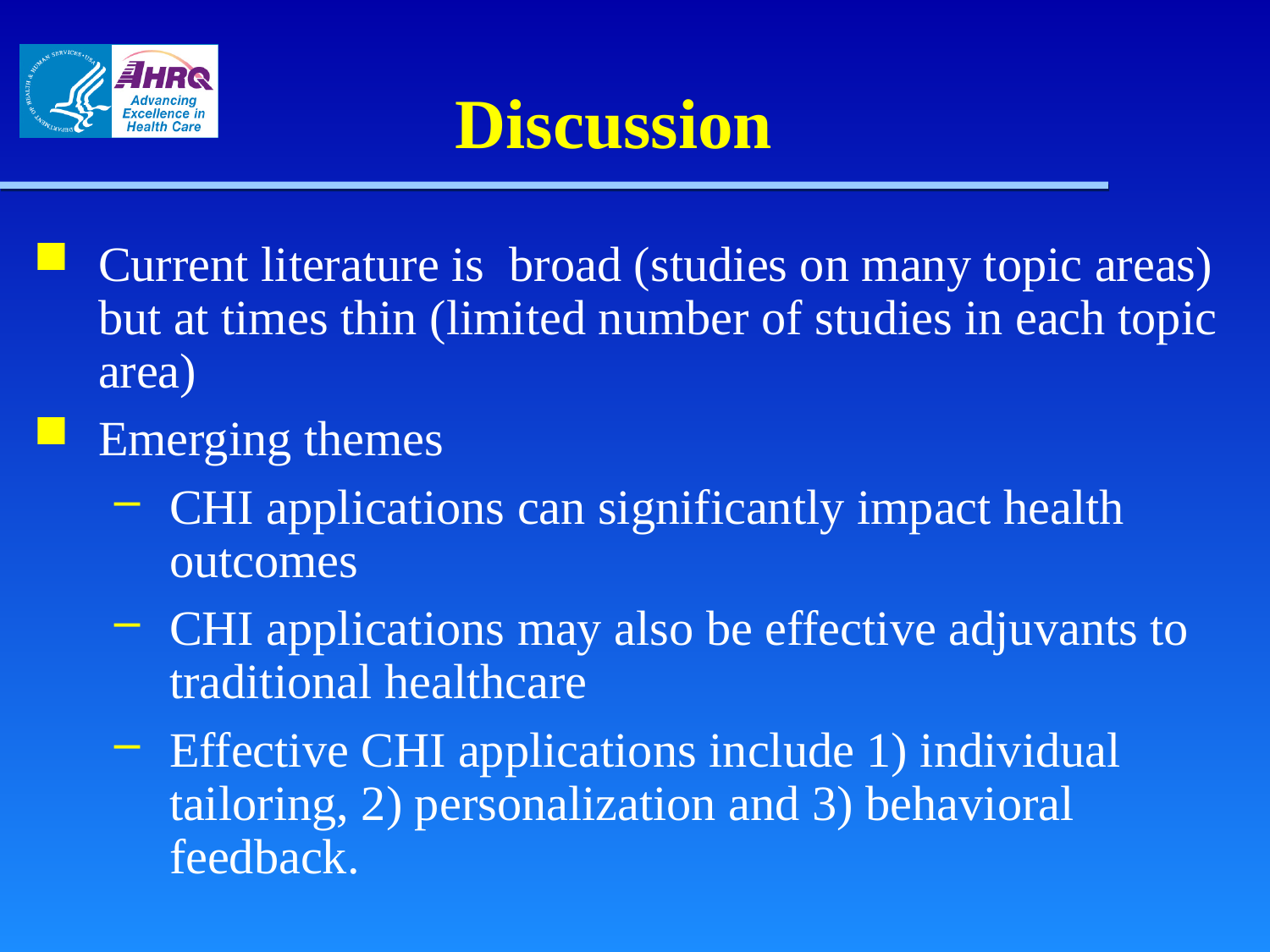

# Discussion
Current literature is  broad (studies on many topic areas) but at times thin (limited number of studies in each topic area)
Emerging themes
CHI applications can significantly impact health  outcomes
CHI applications may also be effective adjuvants to traditional healthcare
Effective CHI applications include 1) individual tailoring, 2) personalization and 3) behavioral feedback.